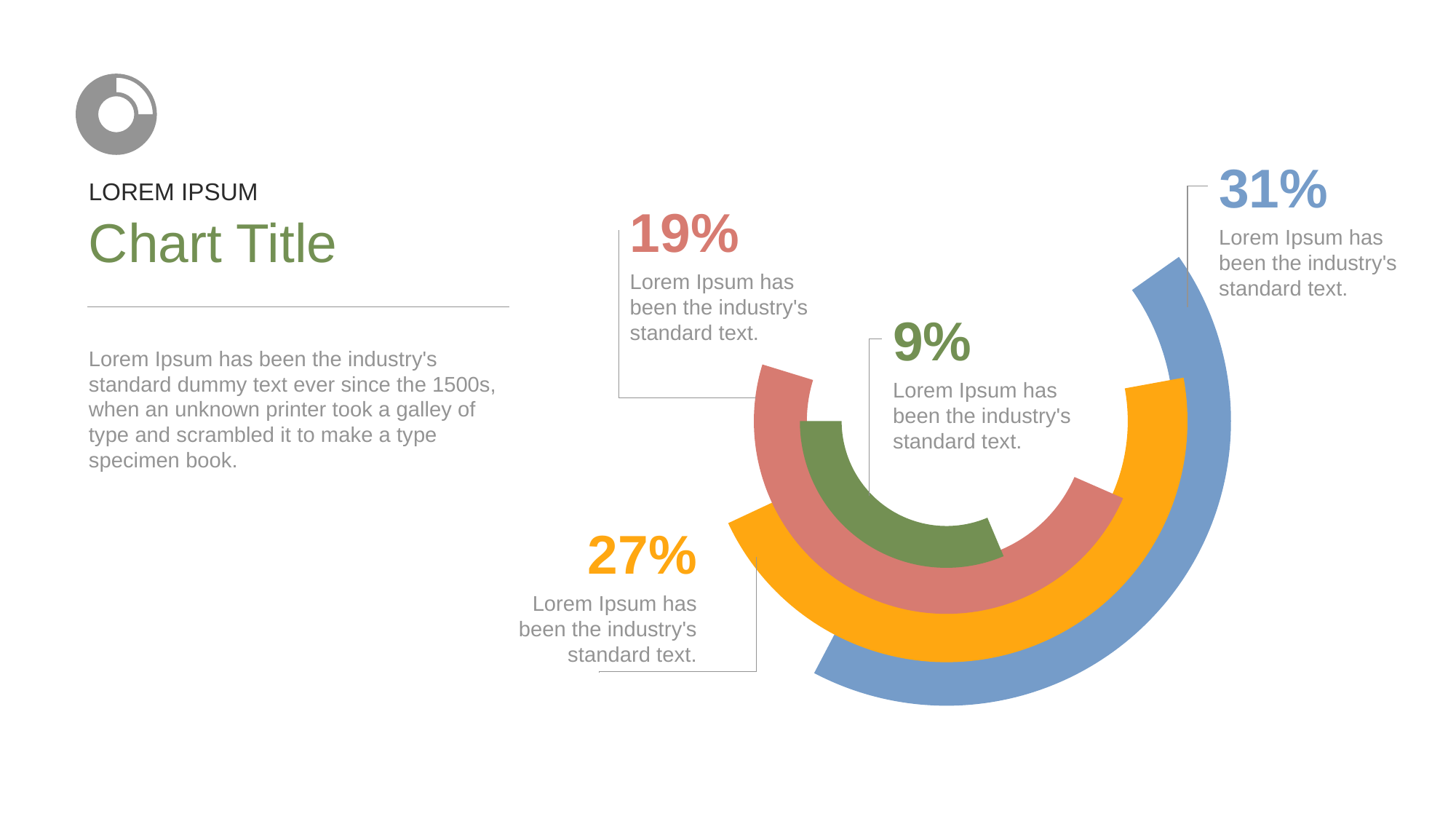

31%
LOREM IPSUM

19%
Chart Title
Lorem Ipsum has been the industry's standard text.

Lorem Ipsum has been the industry's standard text.

9%
Lorem Ipsum has been the industry's standard dummy text ever since the 1500s, when an unknown printer took a galley of type and scrambled it to make a type specimen book.
Lorem Ipsum has been the industry's standard text.
27%
Lorem Ipsum has been the industry's standard text.